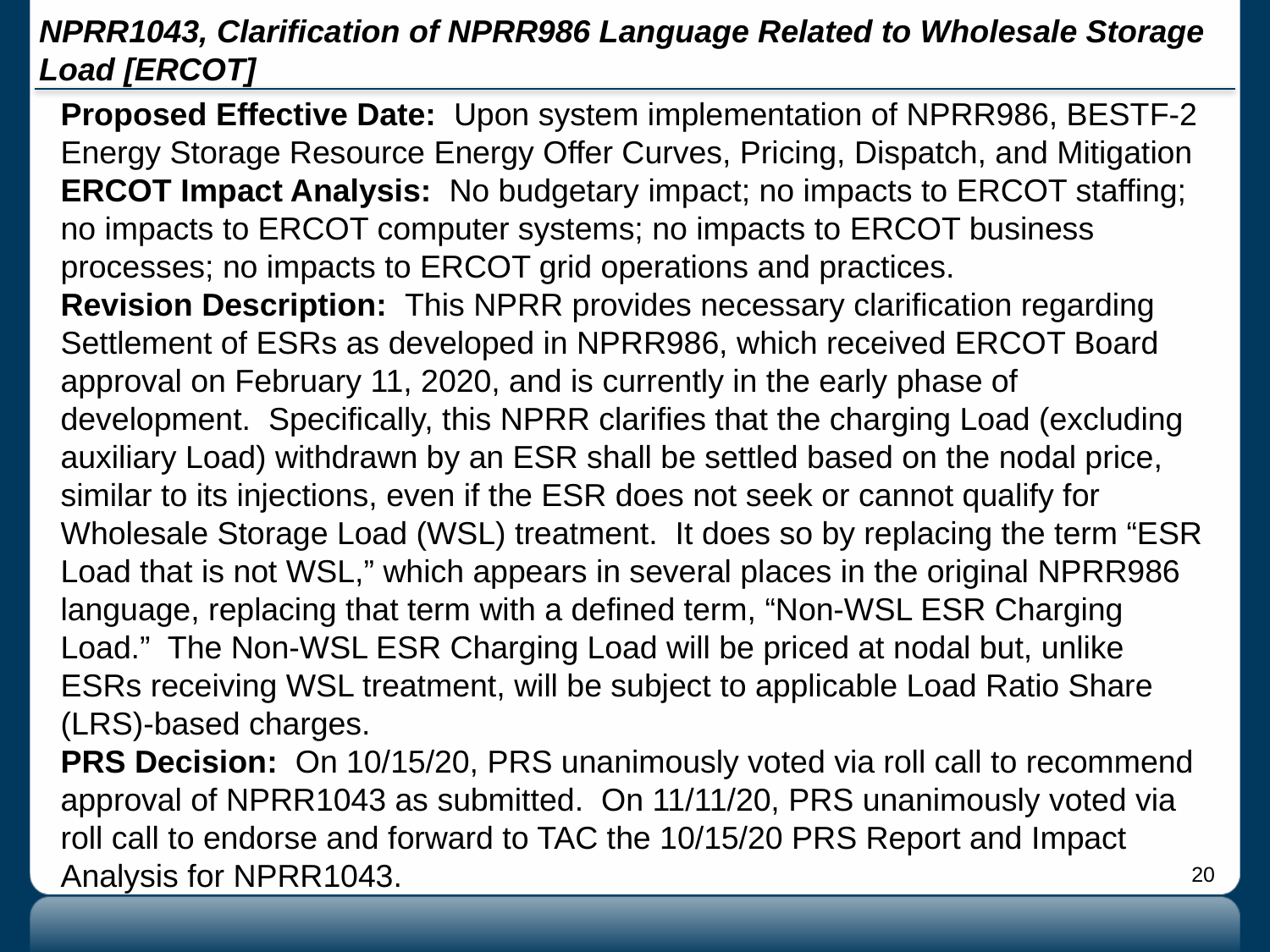

# NPRR1043, Clarification of NPRR986 Language Related to Wholesale Storage Load [ERCOT]
Proposed Effective Date:  Upon system implementation of NPRR986, BESTF-2 Energy Storage Resource Energy Offer Curves, Pricing, Dispatch, and Mitigation
ERCOT Impact Analysis:  No budgetary impact; no impacts to ERCOT staffing; no impacts to ERCOT computer systems; no impacts to ERCOT business processes; no impacts to ERCOT grid operations and practices.
Revision Description:  This NPRR provides necessary clarification regarding Settlement of ESRs as developed in NPRR986, which received ERCOT Board approval on February 11, 2020, and is currently in the early phase of development.  Specifically, this NPRR clarifies that the charging Load (excluding auxiliary Load) withdrawn by an ESR shall be settled based on the nodal price, similar to its injections, even if the ESR does not seek or cannot qualify for Wholesale Storage Load (WSL) treatment.  It does so by replacing the term “ESR Load that is not WSL,” which appears in several places in the original NPRR986 language, replacing that term with a defined term, “Non-WSL ESR Charging Load.”  The Non-WSL ESR Charging Load will be priced at nodal but, unlike ESRs receiving WSL treatment, will be subject to applicable Load Ratio Share (LRS)-based charges.
PRS Decision:  On 10/15/20, PRS unanimously voted via roll call to recommend approval of NPRR1043 as submitted.  On 11/11/20, PRS unanimously voted via roll call to endorse and forward to TAC the 10/15/20 PRS Report and Impact Analysis for NPRR1043.